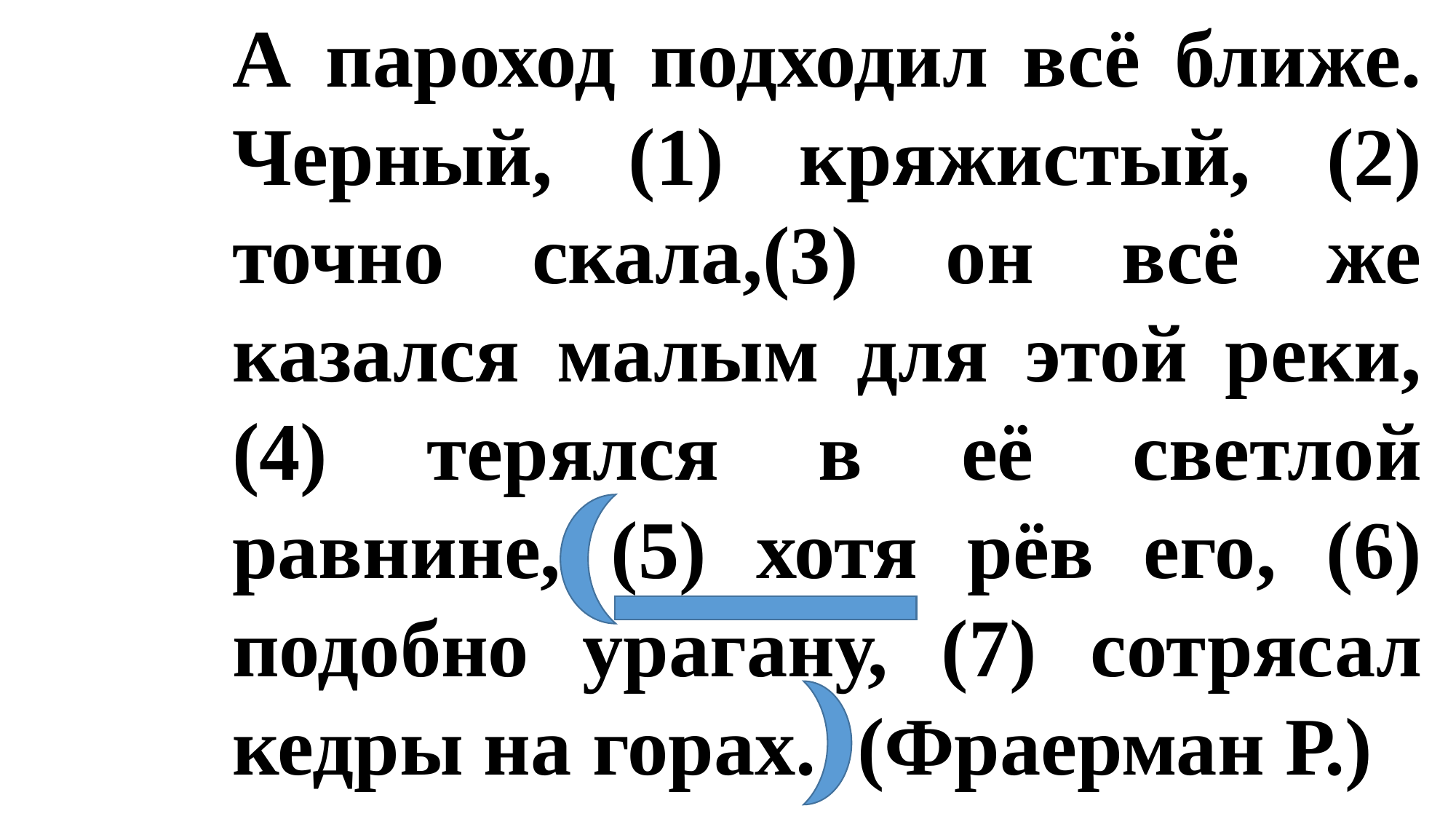

А пароход подходил всё ближе. Черный, (1) кряжистый, (2) точно скала,(3) он всё же казался малым для этой реки, (4) терялся в её светлой равнине, (5) хотя рёв его, (6) подобно урагану, (7) сотрясал кедры на горах.  (Фраерман Р.)